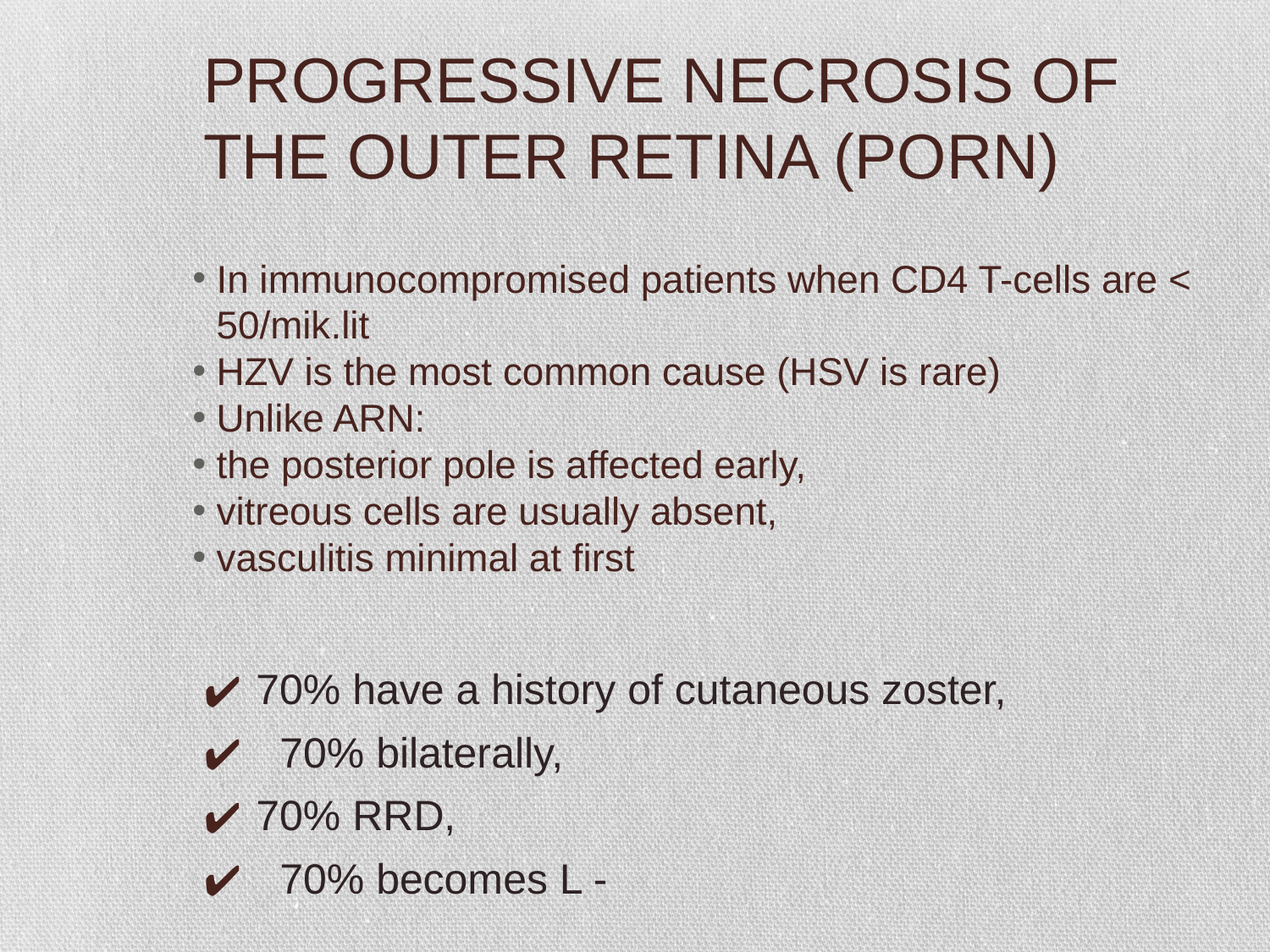

PROGRESSIVE NECROSIS OF THE OUTER RETINA (PORN)
In immunocompromised patients when CD4 T-cells are < 50/mik.lit
HZV is the most common cause (HSV is rare)
Unlike ARN:
the posterior pole is affected early,
vitreous cells are usually absent,
vasculitis minimal at first

70% have a history of cutaneous zoster,
  70% bilaterally,
70% RRD,
  70% becomes L -